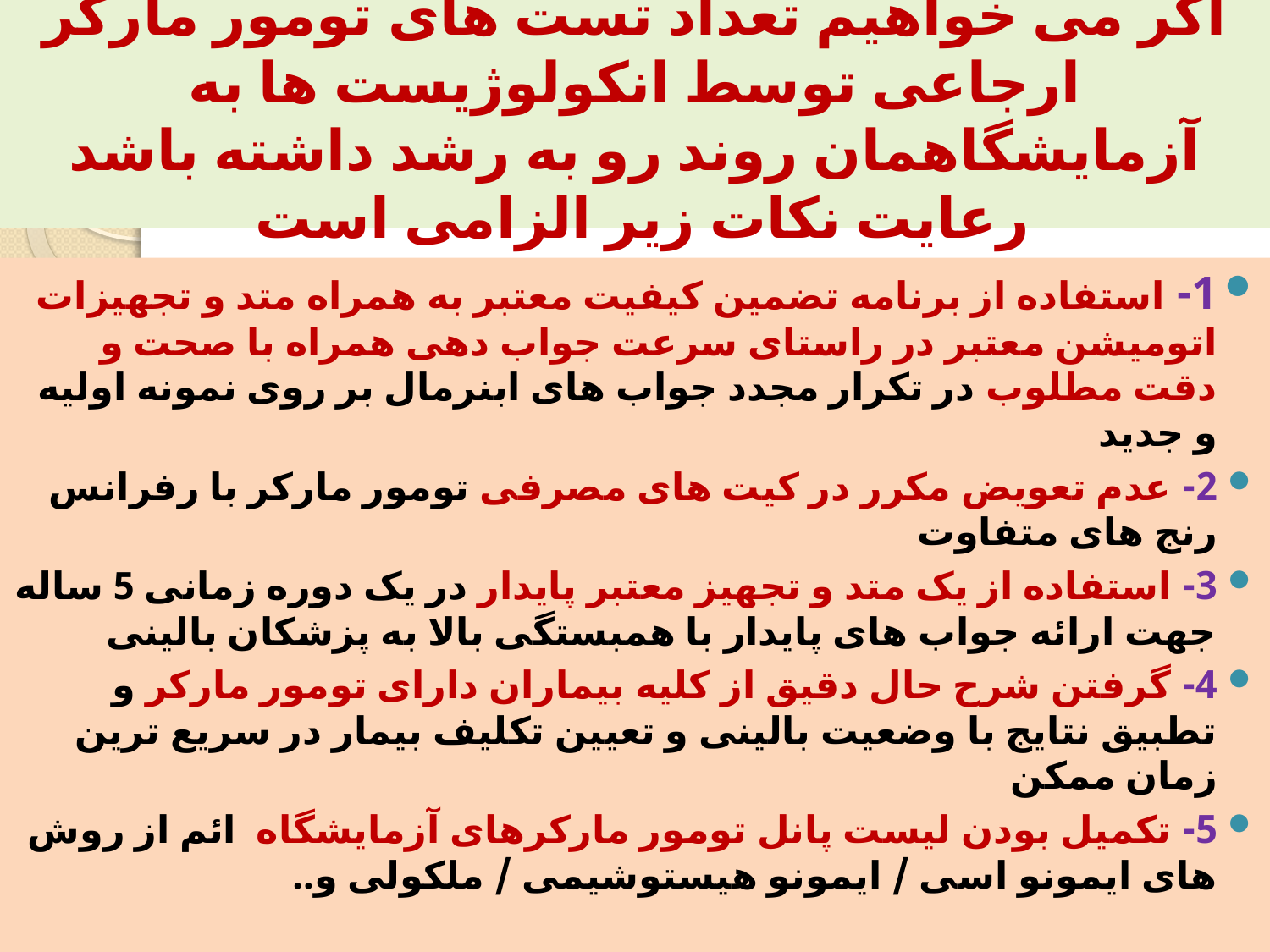

# اگر می خواهیم تعداد تست های تومور مارکر ارجاعی توسط انکولوژیست ها به آزمایشگاهمان روند رو به رشد داشته باشد رعایت نکات زیر الزامی است
1- استفاده از برنامه تضمین کیفیت معتبر به همراه متد و تجهیزات اتومیشن معتبر در راستای سرعت جواب دهی همراه با صحت و دقت مطلوب در تکرار مجدد جواب های ابنرمال بر روی نمونه اولیه و جدید
2- عدم تعویض مکرر در کیت های مصرفی تومور مارکر با رفرانس رنج های متفاوت
3- استفاده از یک متد و تجهیز معتبر پایدار در یک دوره زمانی 5 ساله جهت ارائه جواب های پایدار با همبستگی بالا به پزشکان بالینی
4- گرفتن شرح حال دقیق از کلیه بیماران دارای تومور مارکر و تطبیق نتایج با وضعیت بالینی و تعیین تکلیف بیمار در سریع ترین زمان ممکن
5- تکمیل بودن لیست پانل تومور مارکرهای آزمایشگاه  ائم از روش های ایمونو اسی / ایمونو هیستوشیمی / ملکولی و..